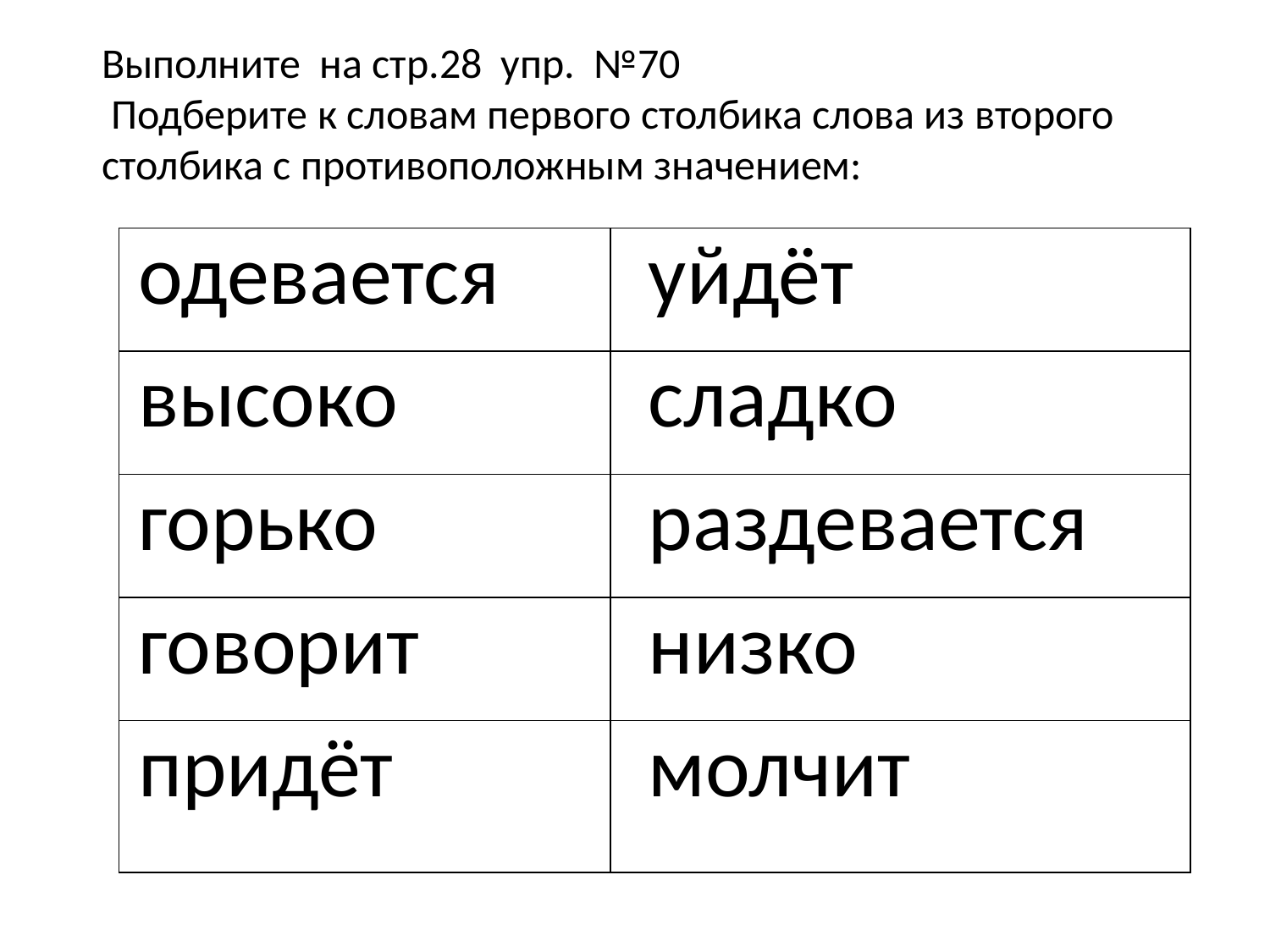

Выполните  на стр.28  упр.  №70
 Подберите к словам первого столбика слова из второго столбика с противоположным значением:
| одевается | уйдёт |
| --- | --- |
| высоко | сладко |
| горько | раздевается |
| говорит | низко |
| придёт | молчит |